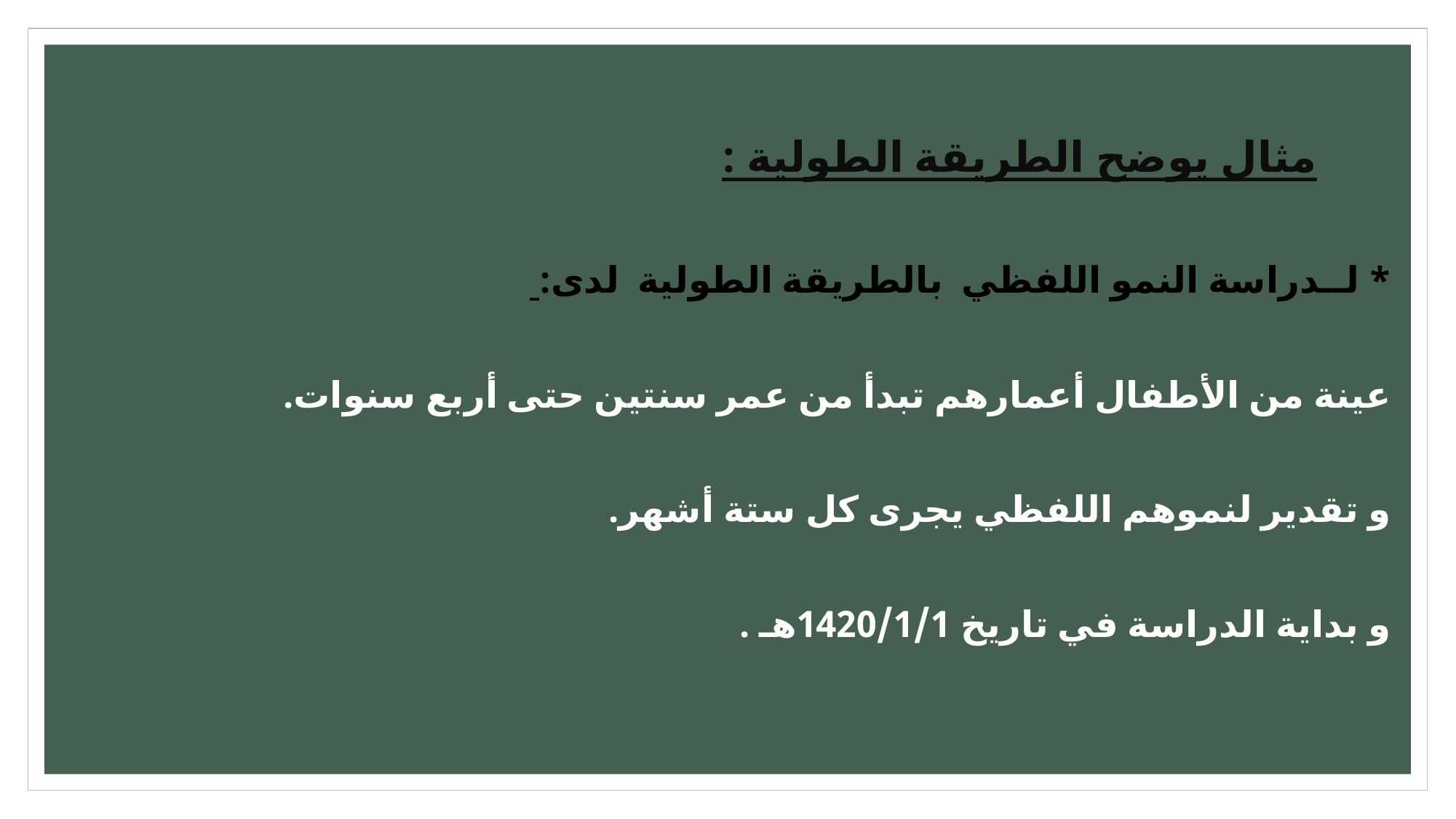

# مثال يوضح الطريقة الطولية :
* لــدراسة النمو اللفظي  بالطريقة الطولية  لدى:

عينة من الأطفال أعمارهم تبدأ من عمر سنتين حتى أربع سنوات.

و تقدير لنموهم اللفظي يجرى كل ستة أشهر.

و بداية الدراسة في تاريخ 1420/1/1هـ .